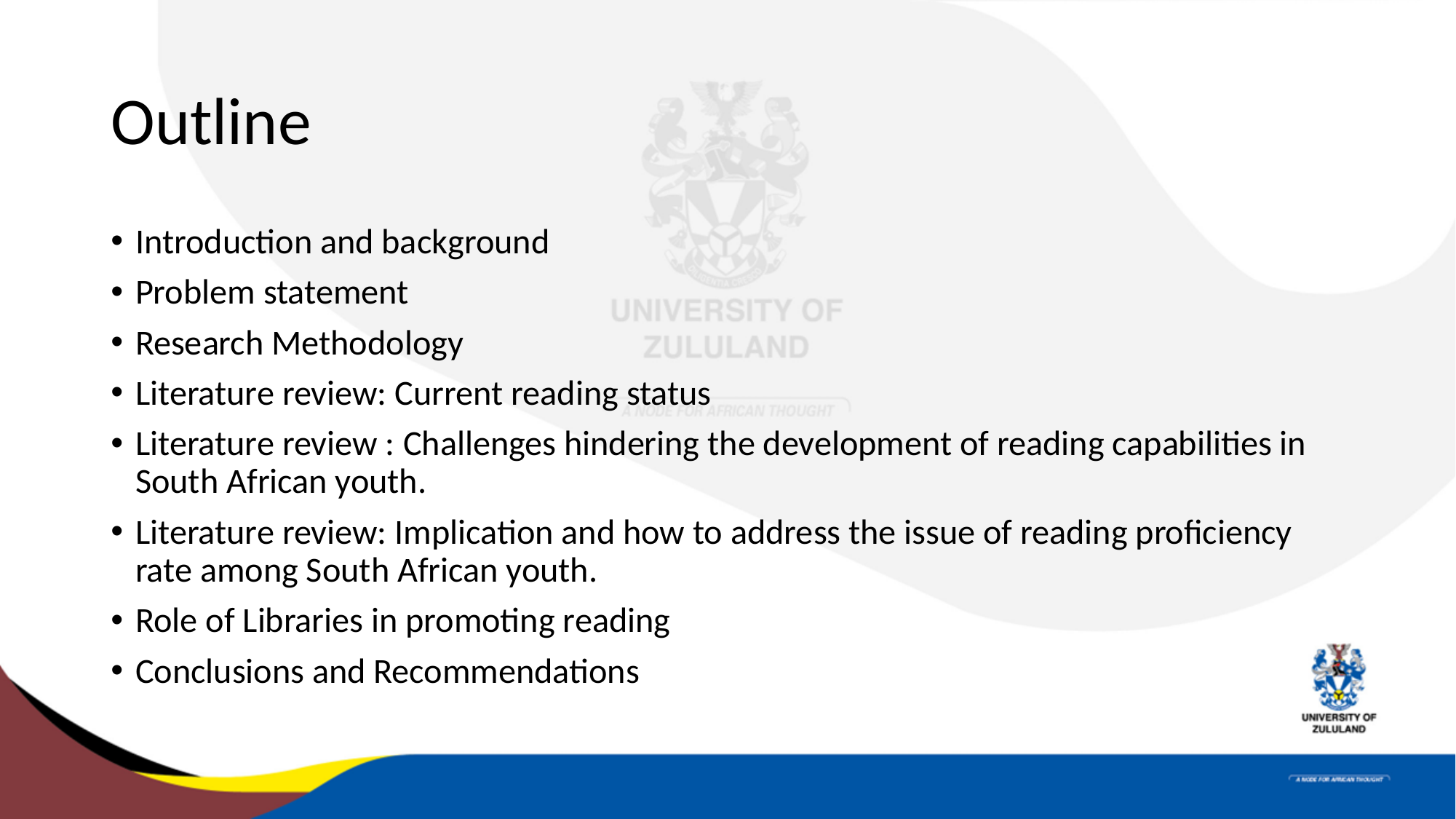

# Outline
Introduction and background
Problem statement
Research Methodology
Literature review: Current reading status
Literature review : Challenges hindering the development of reading capabilities in South African youth.
Literature review: Implication and how to address the issue of reading proficiency rate among South African youth.
Role of Libraries in promoting reading
Conclusions and Recommendations